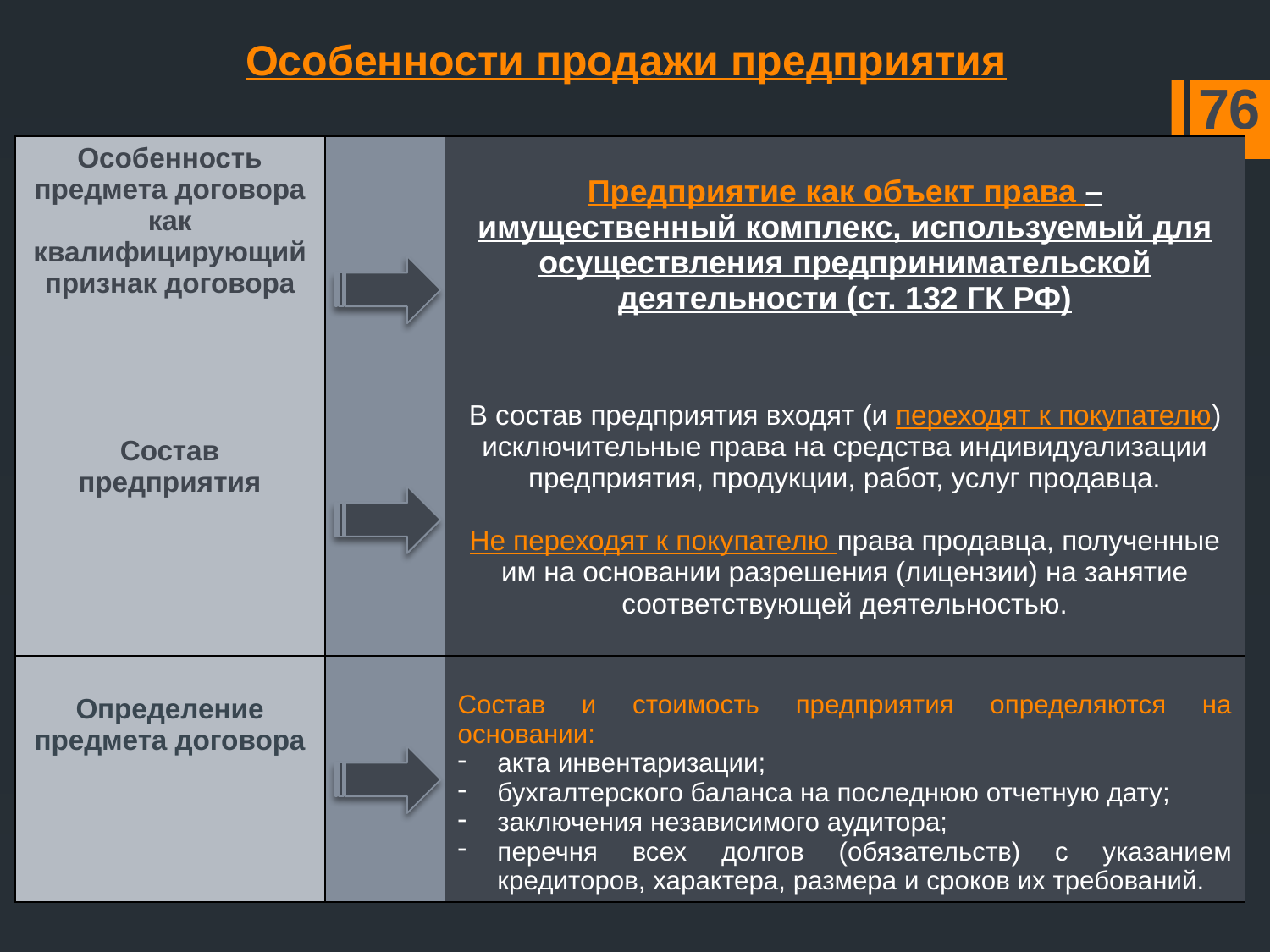

Особенности продажи предприятия
76
| Особенность предмета договора как квалифицирующий признак договора |  | Предприятие как объект права – имущественный комплекс, используемый для осуществления предпринимательской деятельности (ст. 132 ГК РФ) |
| --- | --- | --- |
| Состав предприятия |  | В состав предприятия входят (и переходят к покупателю) исключительные права на средства индивидуализации предприятия, продукции, работ, услуг продавца. Не переходят к покупателю права продавца, полученные им на основании разрешения (лицензии) на занятие соответствующей деятельностью. |
| Определение предмета договора |  | Состав и стоимость предприятия определяются на основании: акта инвентаризации; бухгалтерского баланса на последнюю отчетную дату; заключения независимого аудитора; перечня всех долгов (обязательств) с указанием кредиторов, характера, размера и сроков их требований. |
#